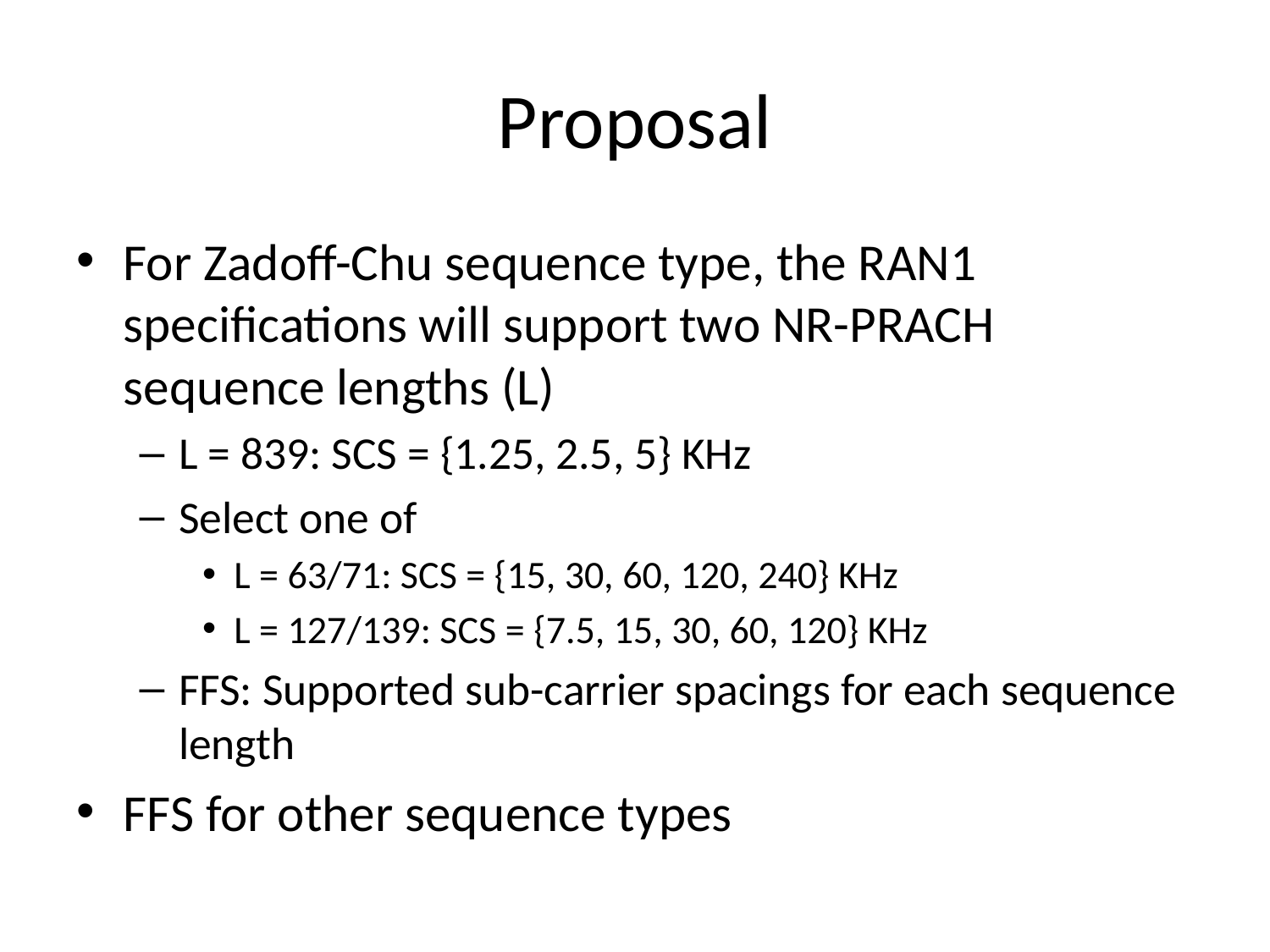

# Proposal
For Zadoff-Chu sequence type, the RAN1 specifications will support two NR-PRACH sequence lengths (L)
L = 839: SCS = {1.25, 2.5, 5} KHz
Select one of
L = 63/71: SCS = {15, 30, 60, 120, 240} KHz
L = 127/139: SCS = {7.5, 15, 30, 60, 120} KHz
FFS: Supported sub-carrier spacings for each sequence length
FFS for other sequence types